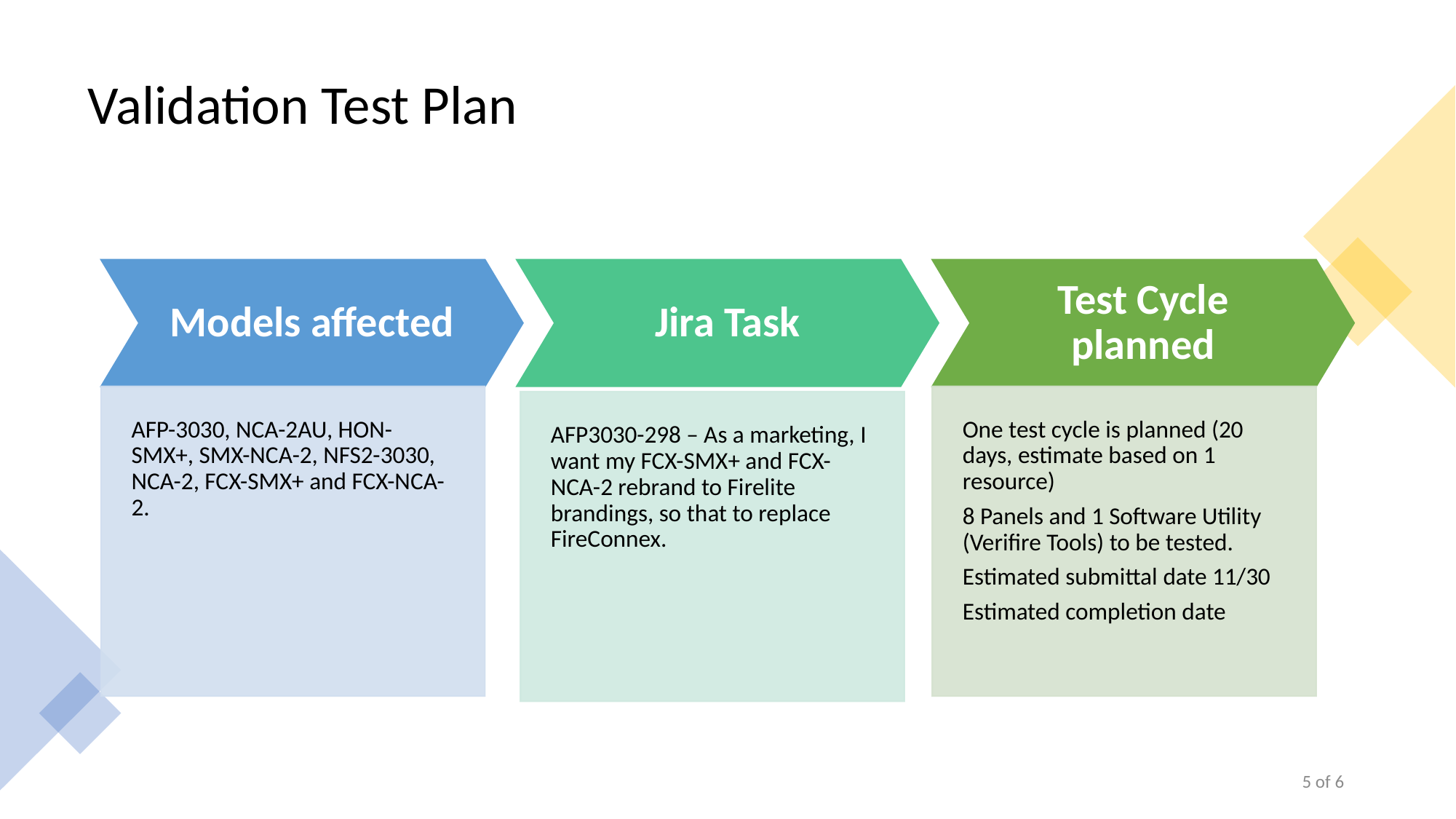

# Validation Test Plan

Models affected
AFP-3030, NCA-2AU, HON-SMX+, SMX-NCA-2, NFS2-3030, NCA-2, FCX-SMX+ and FCX-NCA-2.
Jira Task
AFP3030-298 – As a marketing, I want my FCX-SMX+ and FCX-NCA-2 rebrand to Firelite brandings, so that to replace FireConnex.

Test Cycle planned
One test cycle is planned (20 days, estimate based on 1 resource)
8 Panels and 1 Software Utility (Verifire Tools) to be tested.
Estimated submittal date 11/30
Estimated completion date

5 of 6